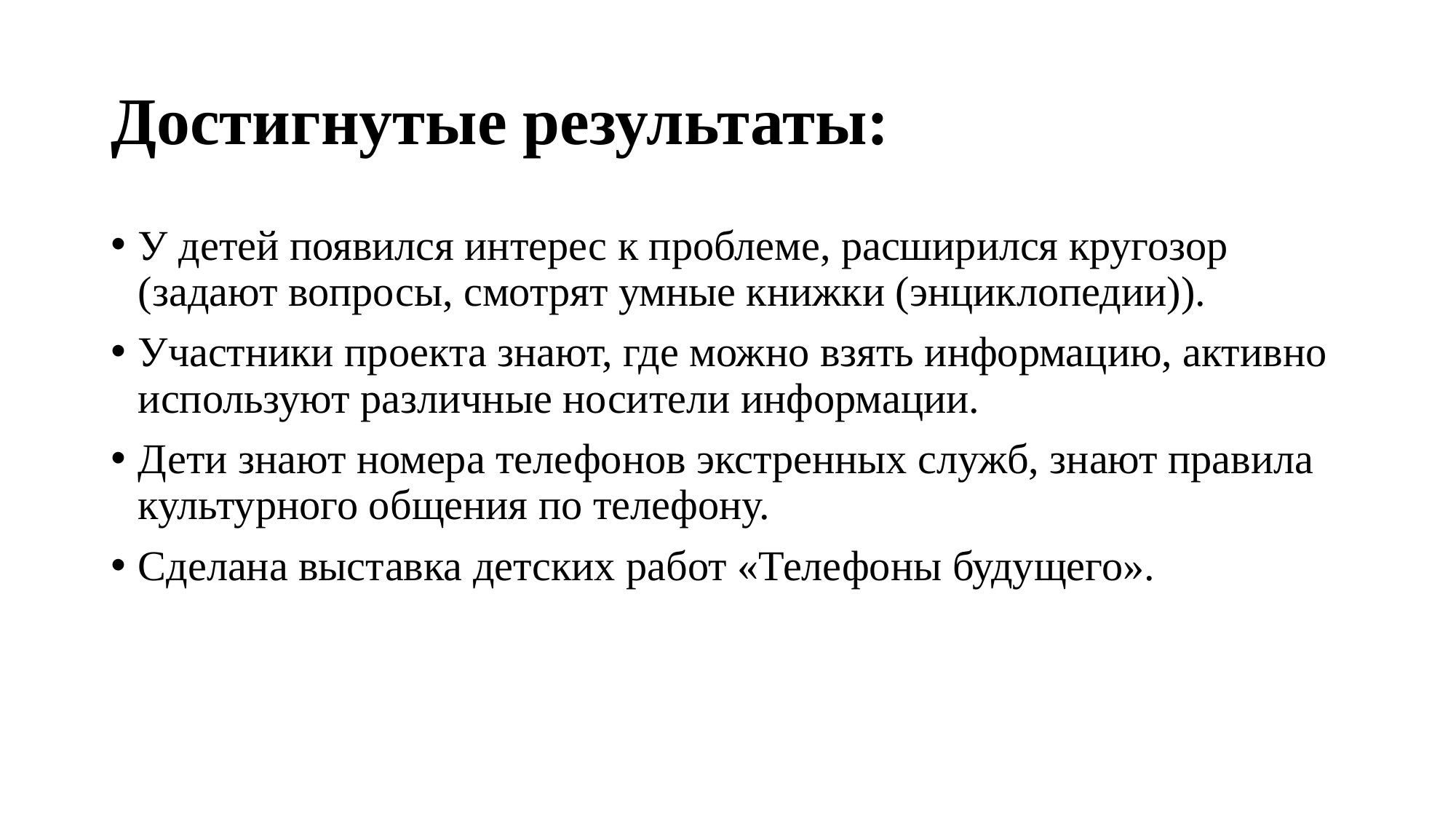

# Достигнутые результаты:
У детей появился интерес к проблеме, расширился кругозор (задают вопросы, смотрят умные книжки (энциклопедии)).
Участники проекта знают, где можно взять информацию, активно используют различные носители информации.
Дети знают номера телефонов экстренных служб, знают правила культурного общения по телефону.
Сделана выставка детских работ «Телефоны будущего».